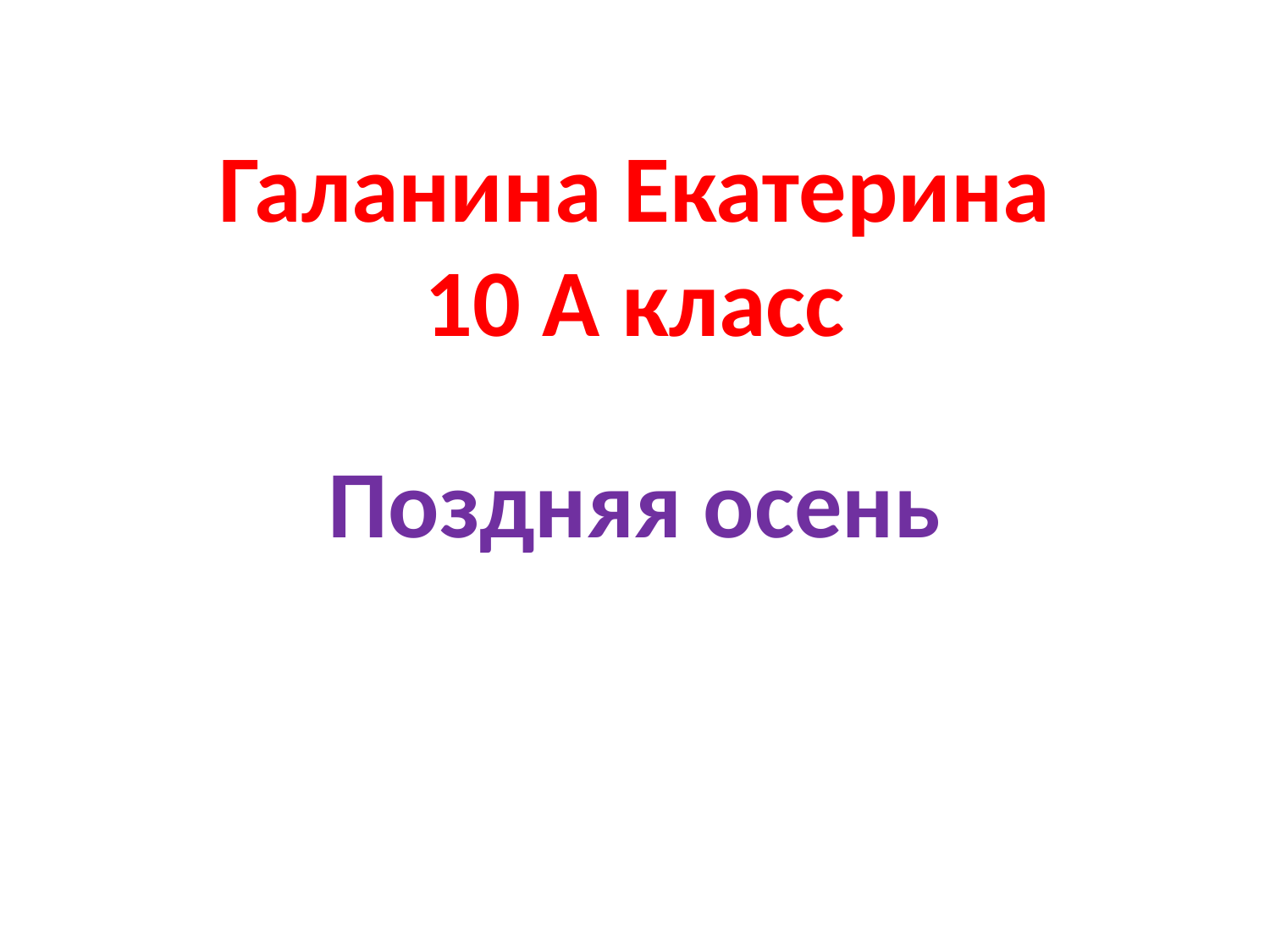

# Галанина Екатерина 10 А класс
Поздняя осень